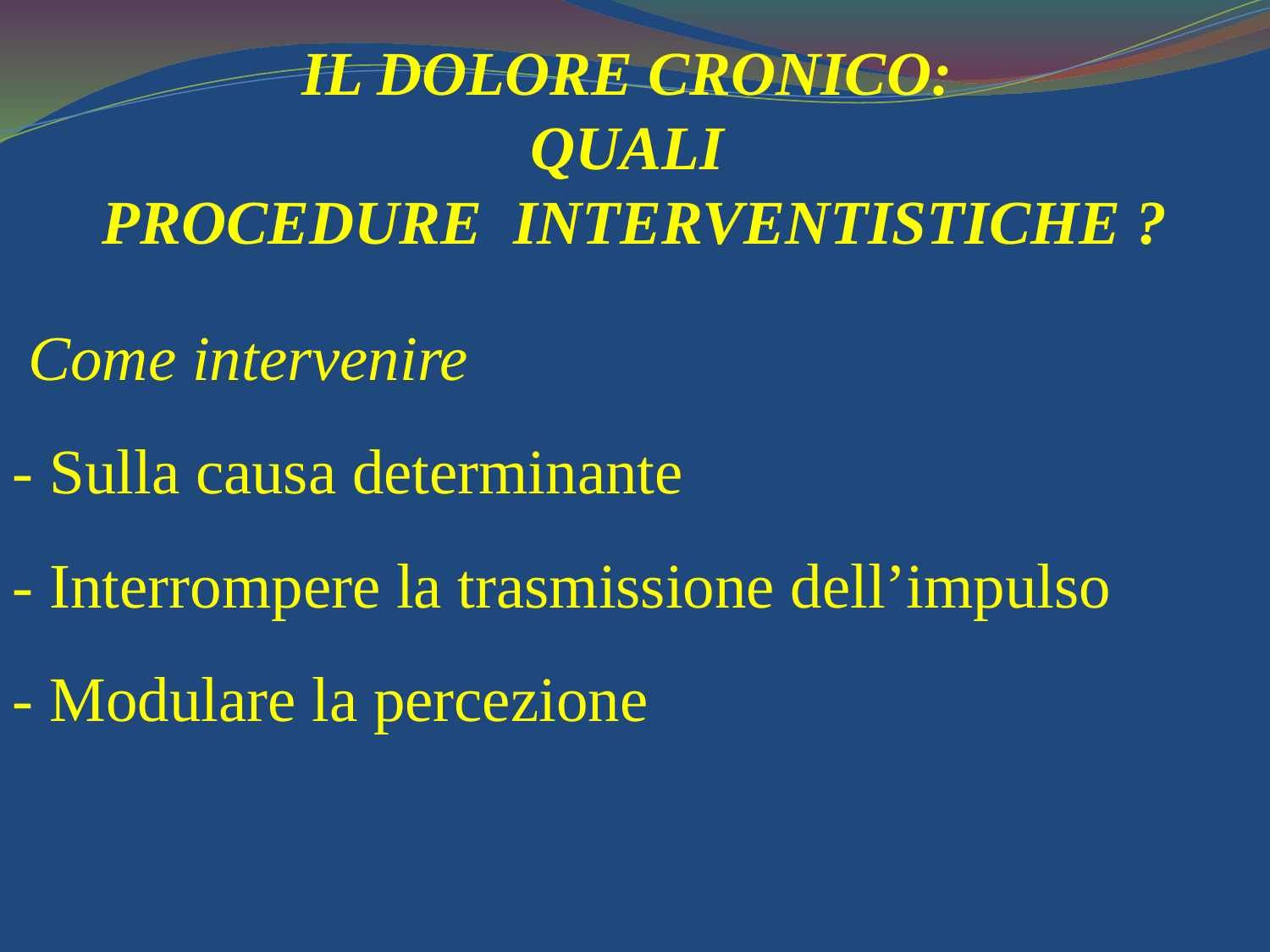

# IL DOLORE CRONICO: QUALI PROCEDURE  INTERVENTISTICHE ?

 Come intervenire

- Sulla causa determinante

- Interrompere la trasmissione dell’impulso

- Modulare la percezione